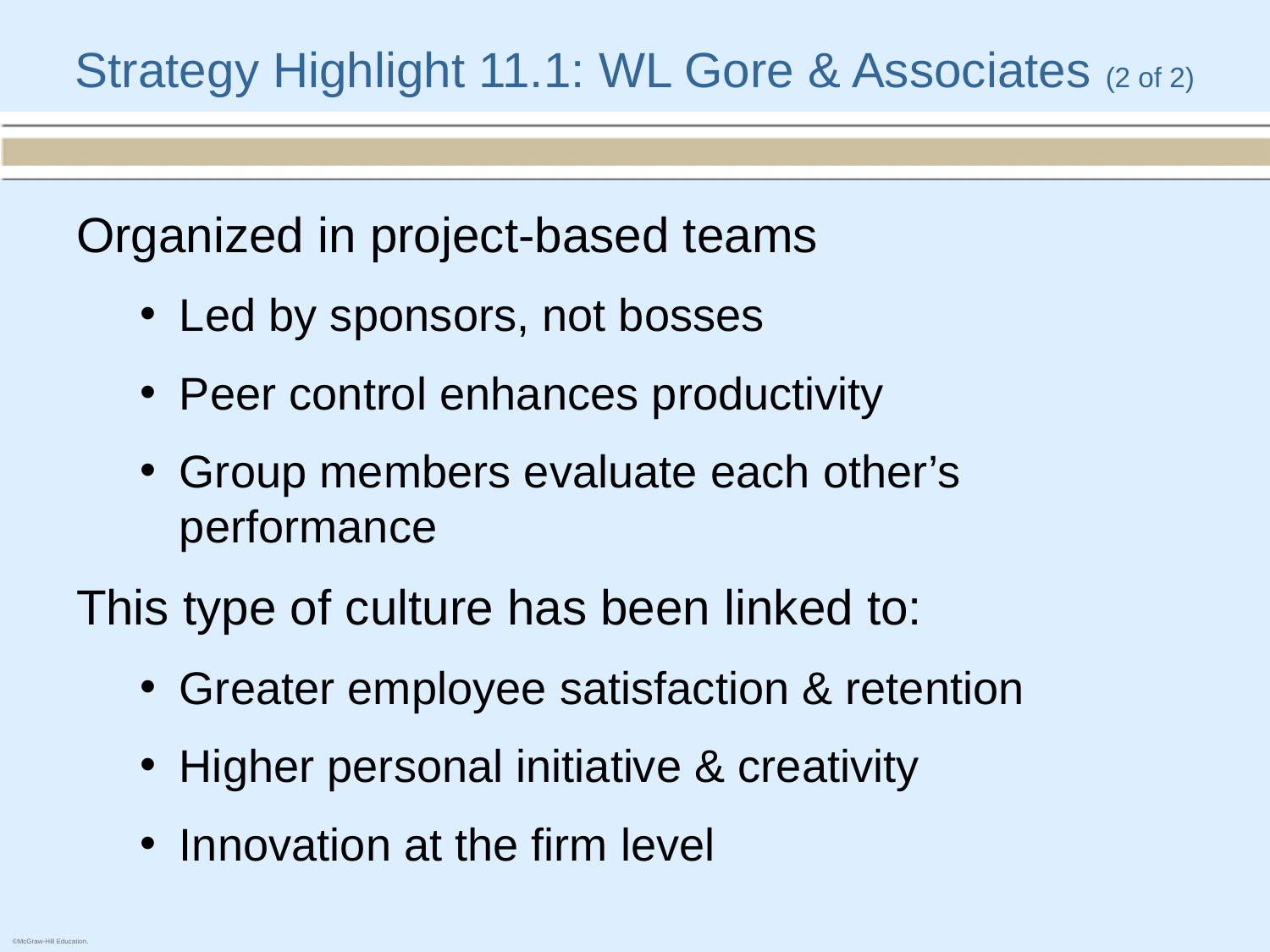

# Strategy Highlight 11.1: WL Gore & Associates (2 of 2)
Organized in project-based teams
Led by sponsors, not bosses
Peer control enhances productivity
Group members evaluate each other’s performance
This type of culture has been linked to:
Greater employee satisfaction & retention
Higher personal initiative & creativity
Innovation at the firm level